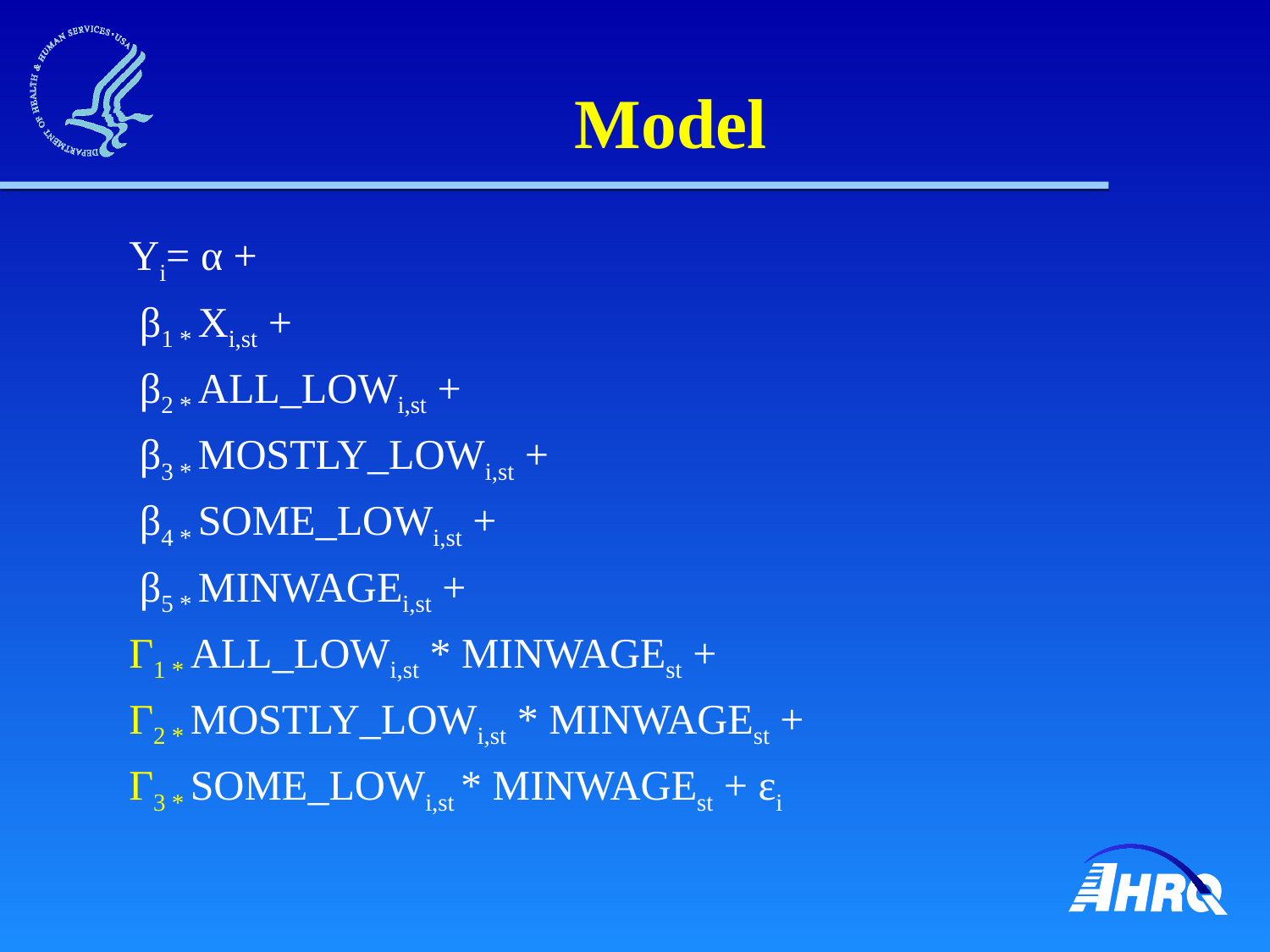

# Model
Yi= α +
 β1 * Xi,st +
 β2 * ALL_LOWi,st +
 β3 * MOSTLY_LOWi,st +
 β4 * SOME_LOWi,st +
 β5 * MINWAGEi,st +
Γ1 * ALL_LOWi,st * MINWAGEst +
Γ2 * MOSTLY_LOWi,st * MINWAGEst +
Γ3 * SOME_LOWi,st * MINWAGEst + εi